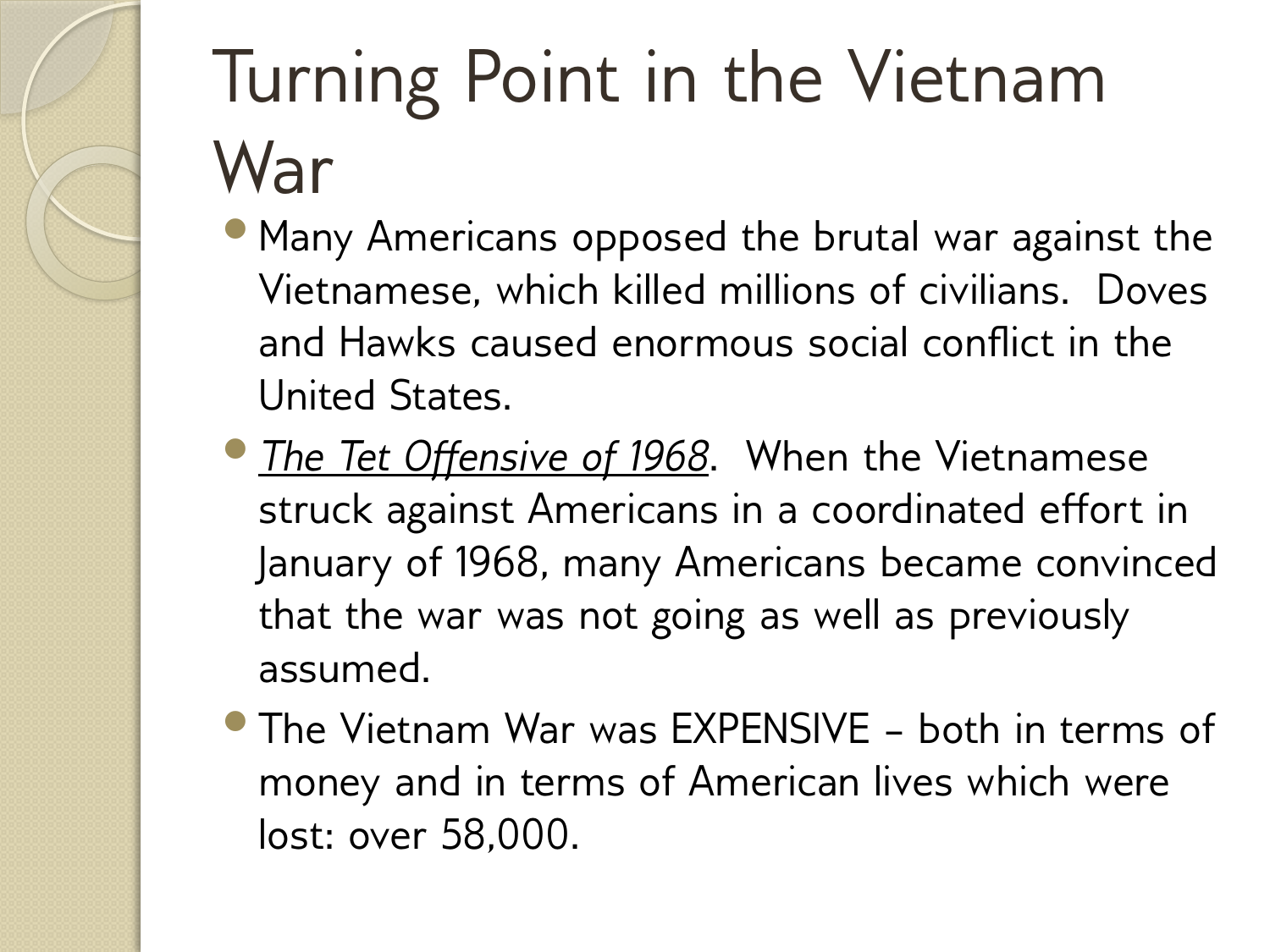

# Turning Point in the Vietnam War
Many Americans opposed the brutal war against the Vietnamese, which killed millions of civilians.  Doves and Hawks caused enormous social conflict in the United States.
The Tet Offensive of 1968.  When the Vietnamese struck against Americans in a coordinated effort in January of 1968, many Americans became convinced that the war was not going as well as previously assumed.
The Vietnam War was EXPENSIVE – both in terms of money and in terms of American lives which were lost: over 58,000.